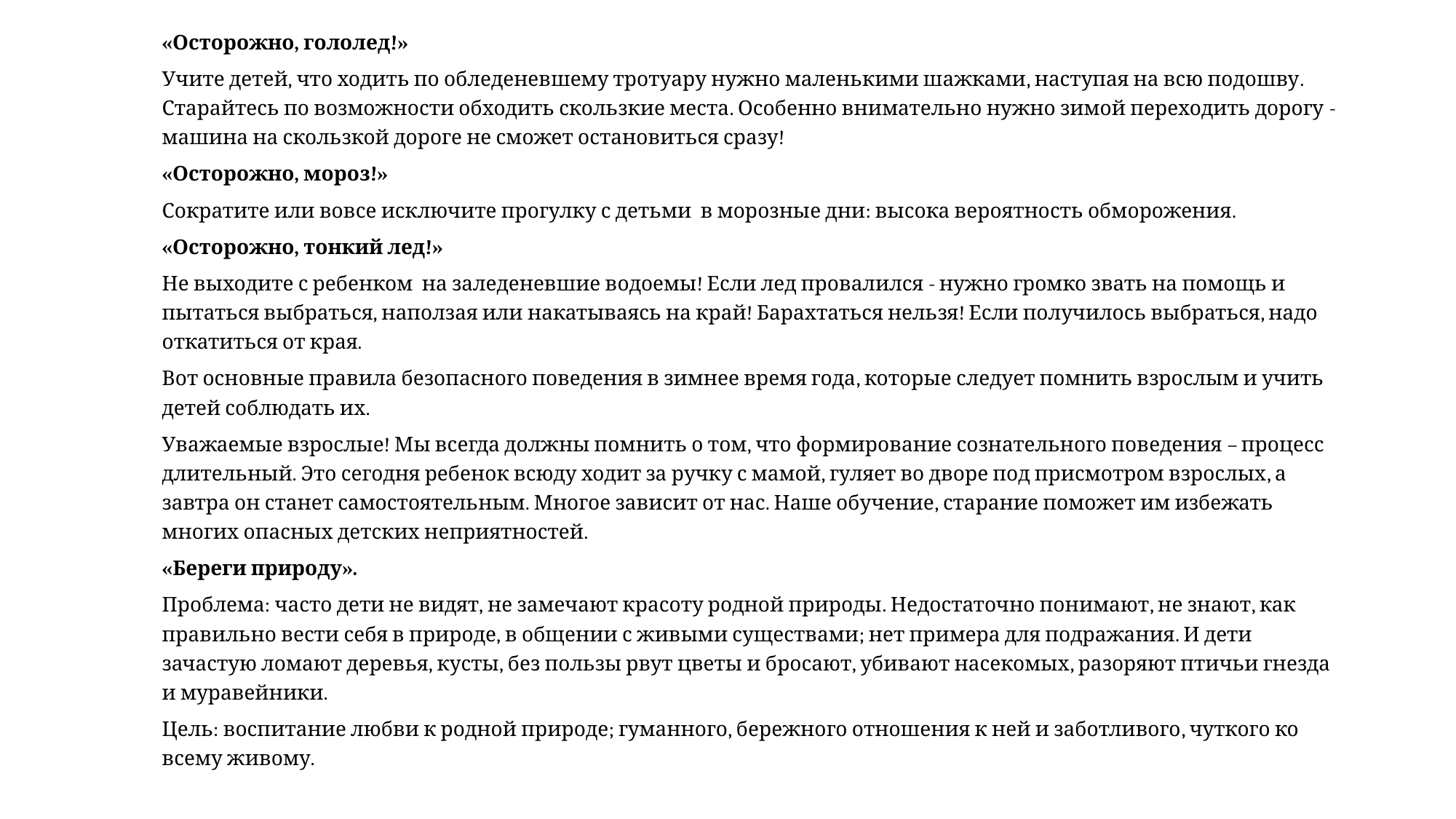

«Осторожно, гололед!»
Учите детей, что ходить по обледеневшему тротуару нужно маленькими шажками, наступая на всю подошву. Старайтесь по возможности обходить скользкие места. Особенно внимательно нужно зимой переходить дорогу - машина на скользкой дороге не сможет остановиться сразу!
«Осторожно, мороз!»
Сократите или вовсе исключите прогулку с детьми  в морозные дни: высока вероятность обморожения.
«Осторожно, тонкий лед!»
Не выходите с ребенком  на заледеневшие водоемы! Если лед провалился - нужно громко звать на помощь и пытаться выбраться, наползая или накатываясь на край! Барахтаться нельзя! Если получилось выбраться, надо откатиться от края.
Вот основные правила безопасного поведения в зимнее время года, которые следует помнить взрослым и учить детей соблюдать их.
Уважаемые взрослые! Мы всегда должны помнить о том, что формирование сознательного поведения – процесс длительный. Это сегодня ребенок всюду ходит за ручку с мамой, гуляет во дворе под присмотром взрослых, а завтра он станет самостоятельным. Многое зависит от нас. Наше обучение, старание поможет им избежать многих опасных детских неприятностей.
«Береги природу».
Проблема: часто дети не видят, не замечают красоту родной природы. Недостаточно понимают, не знают, как правильно вести себя в природе, в общении с живыми существами; нет примера для подражания. И дети зачастую ломают деревья, кусты, без пользы рвут цветы и бросают, убивают насекомых, разоряют птичьи гнезда и муравейники.
Цель: воспитание любви к родной природе; гуманного, бережного отношения к ней и заботливого, чуткого ко всему живому.